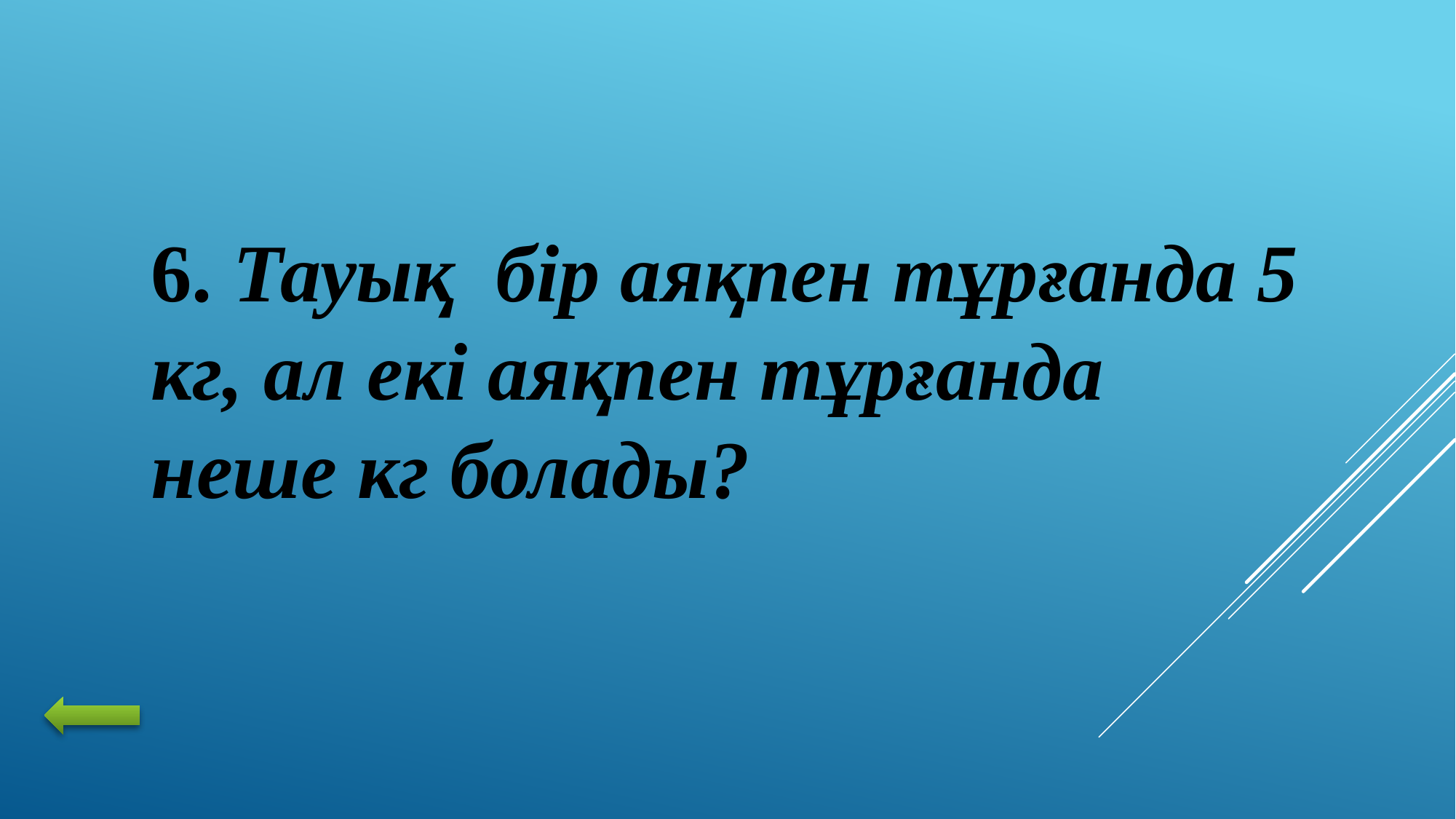

6. Тауық  бір аяқпен тұрғанда 5 кг, ал екі аяқпен тұрғанда неше кг болады?